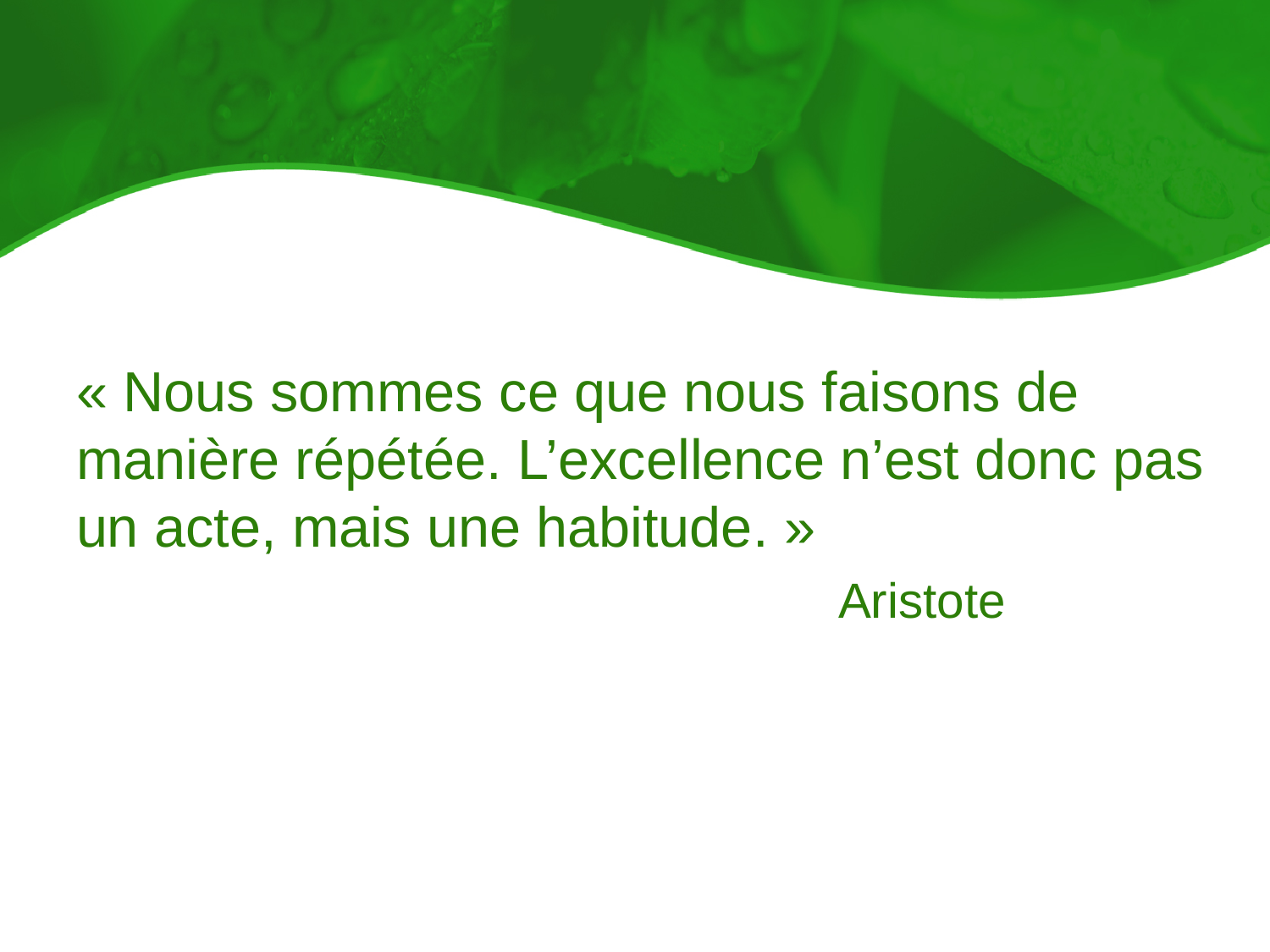

« Nous sommes ce que nous faisons de manière répétée. L’excellence n’est donc pas un acte, mais une habitude. »
						Aristote